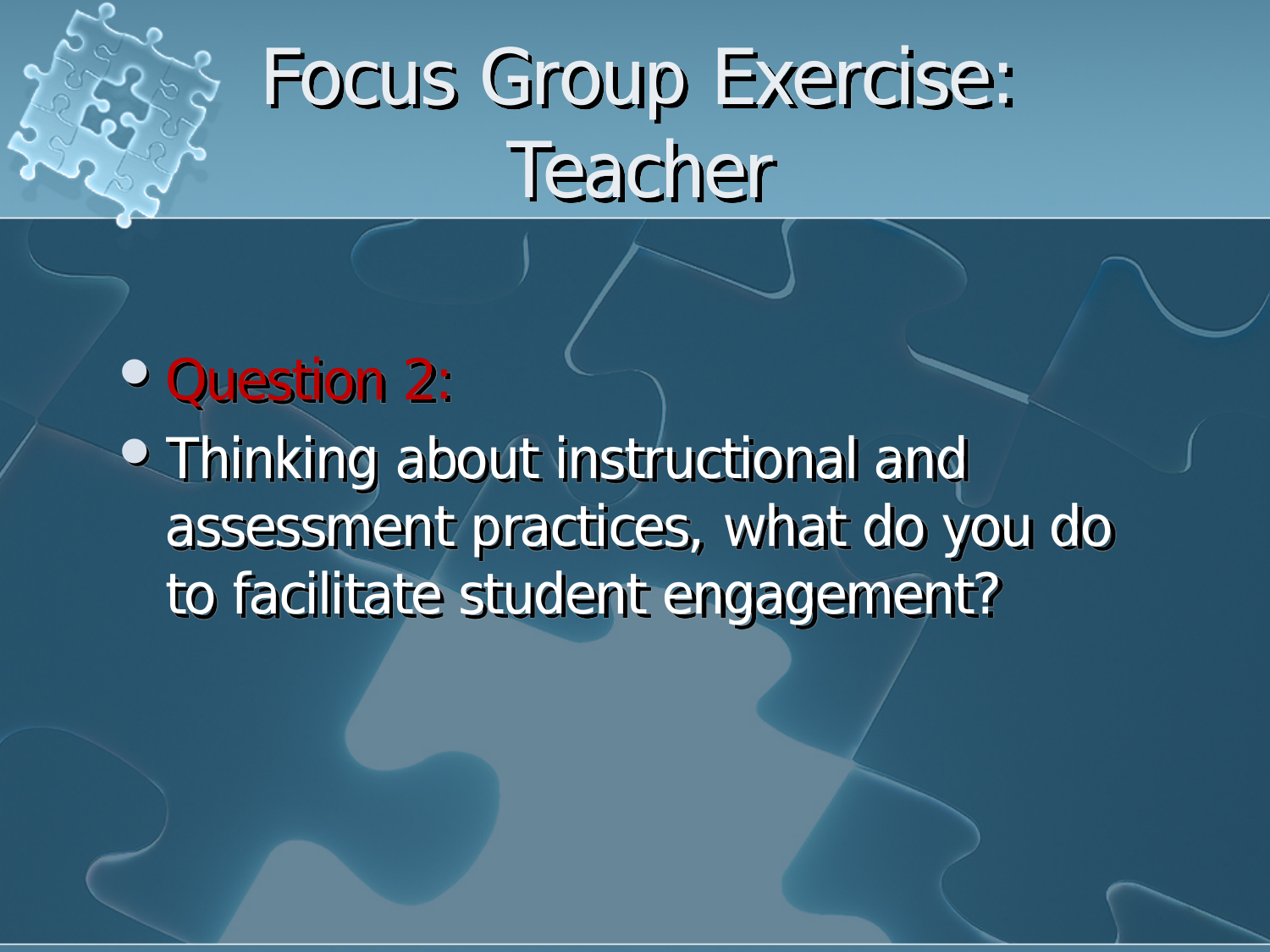

# Focus Group Exercise: Teacher
Question 2:
Thinking about instructional and assessment practices, what do you do to facilitate student engagement?